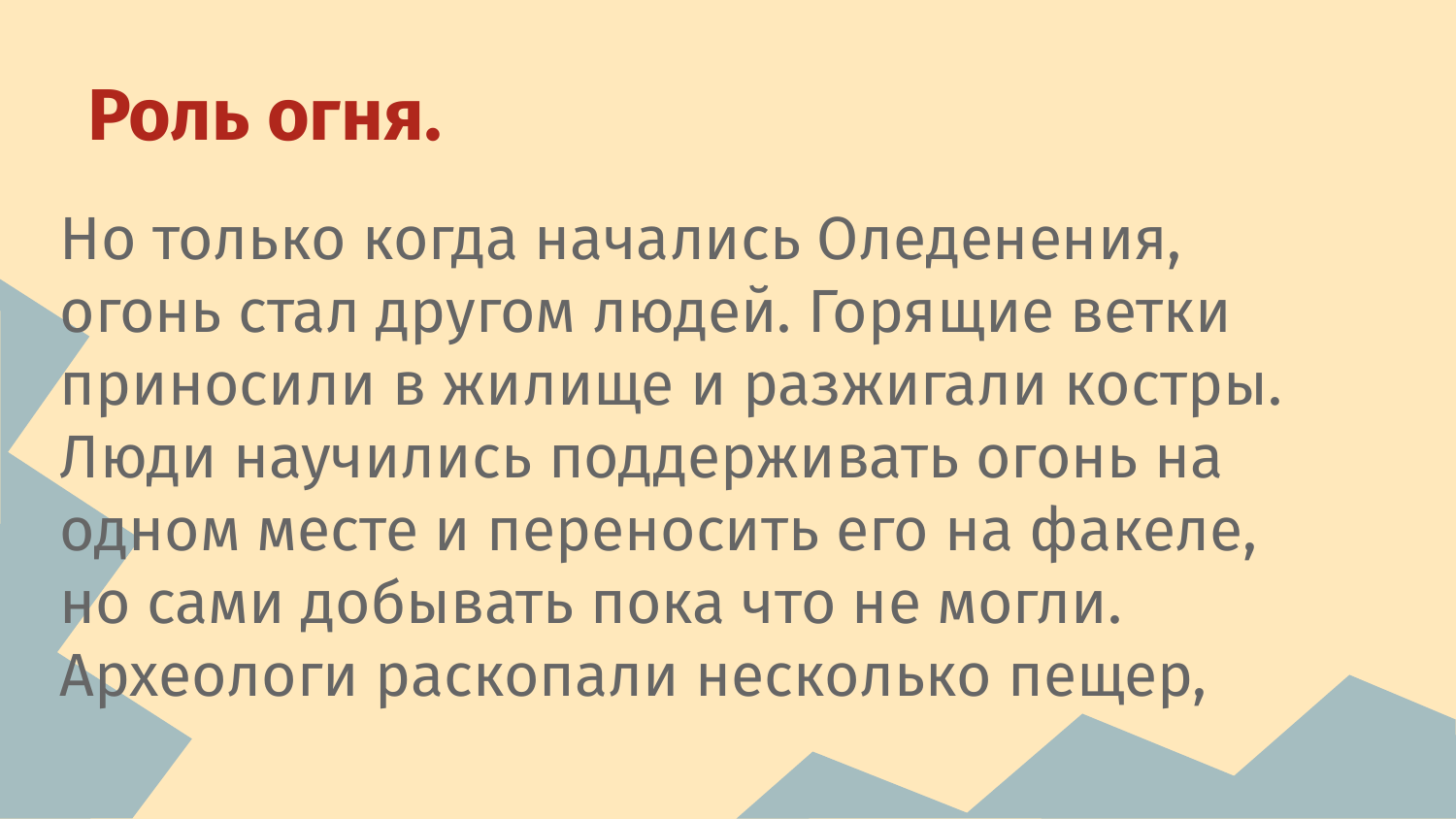

# Роль огня.
Но только когда начались Оледенения, огонь стал другом людей. Горящие ветки приносили в жилище и разжигали костры. Люди научились поддерживать огонь на одном месте и переносить его на факеле, но сами добывать пока что не могли. Археологи раскопали несколько пещер,